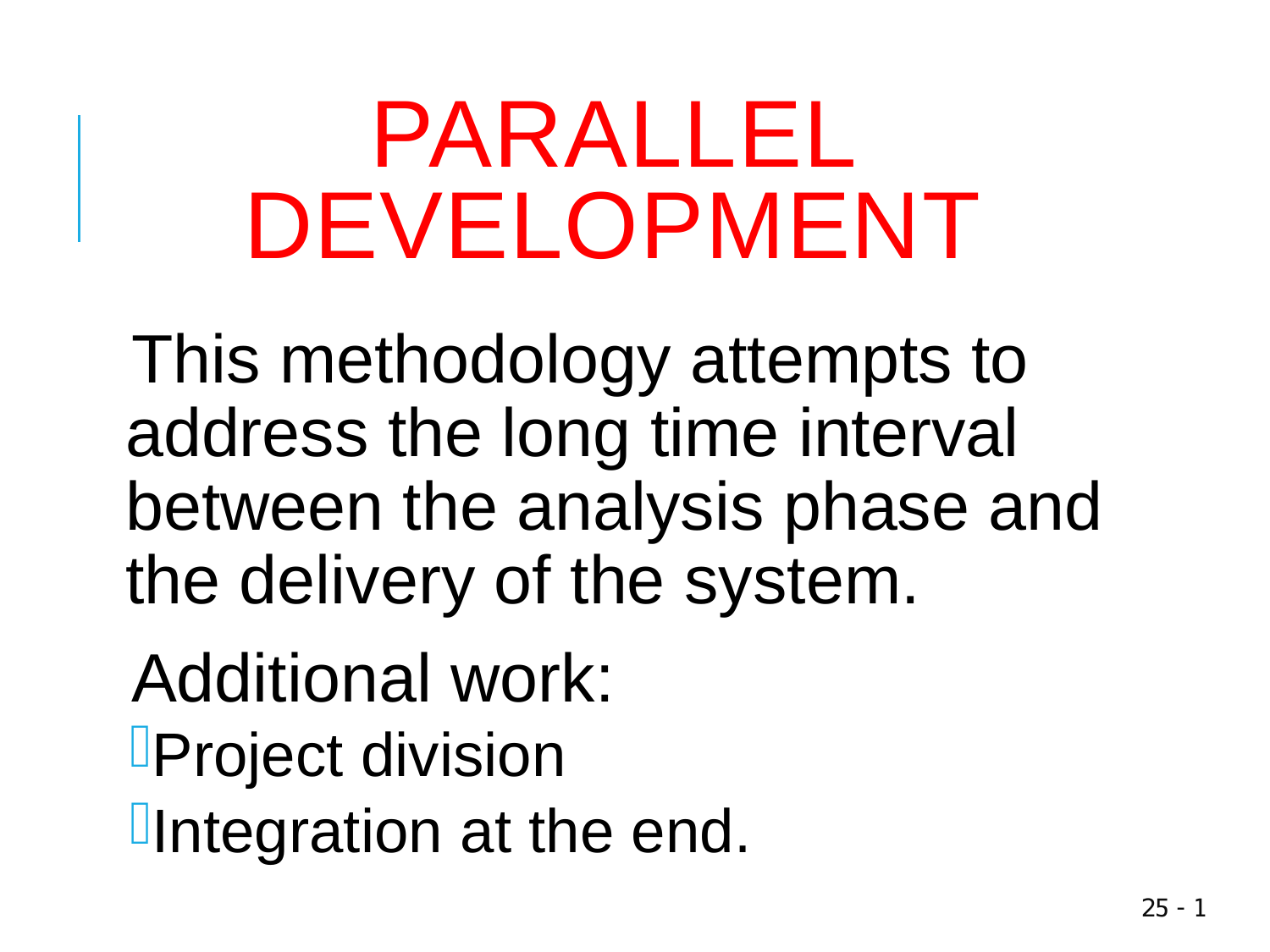

# Parallel Development
This methodology attempts to address the long time interval between the analysis phase and the delivery of the system.
Additional work:
Project division
Integration at the end.
1 - 25